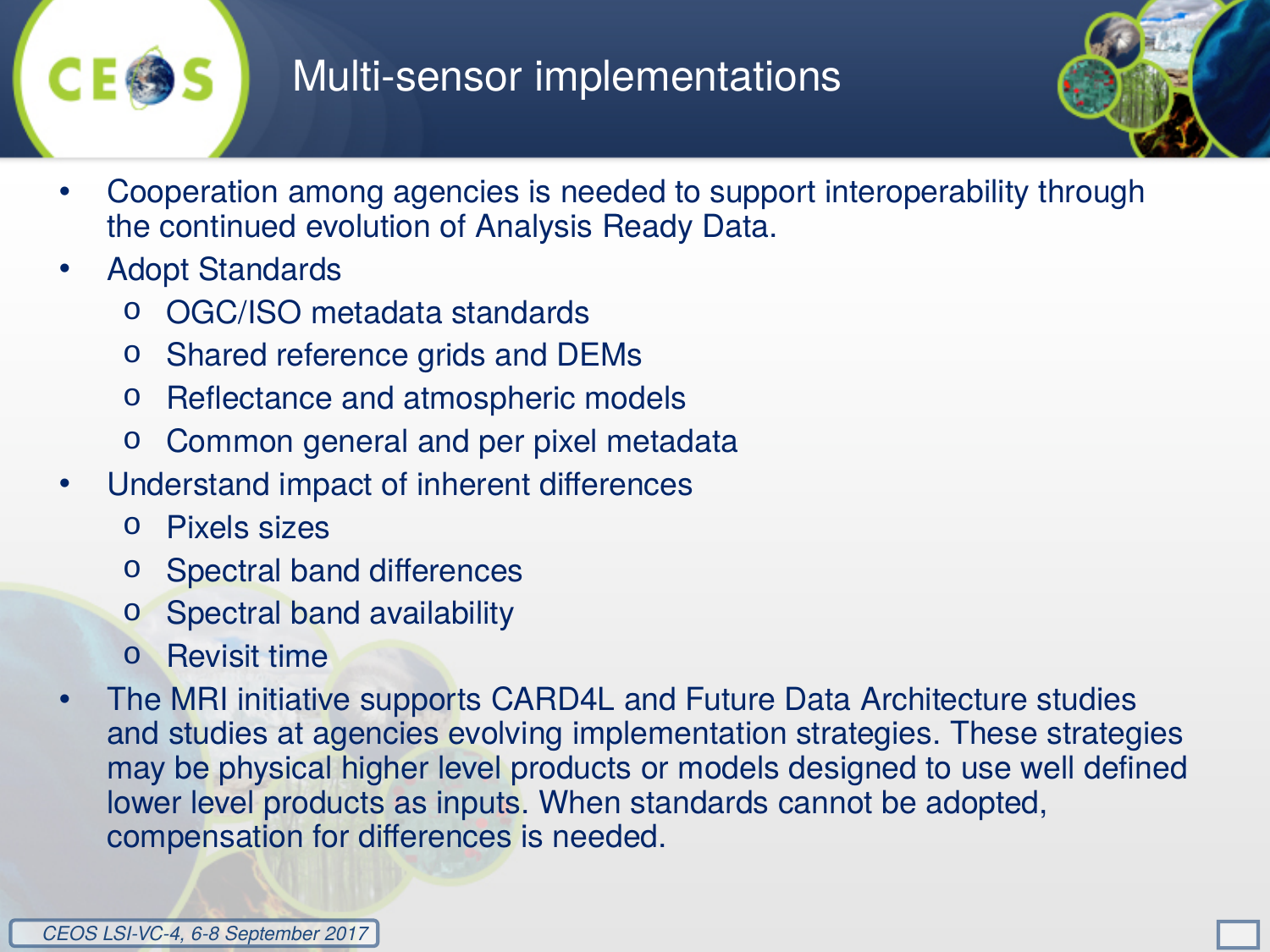

Multi-sensor implementations
Cooperation among agencies is needed to support interoperability through the continued evolution of Analysis Ready Data.
Adopt Standards
OGC/ISO metadata standards
Shared reference grids and DEMs
Reflectance and atmospheric models
Common general and per pixel metadata
Understand impact of inherent differences
Pixels sizes
Spectral band differences
Spectral band availability
Revisit time
The MRI initiative supports CARD4L and Future Data Architecture studies and studies at agencies evolving implementation strategies. These strategies may be physical higher level products or models designed to use well defined lower level products as inputs. When standards cannot be adopted, compensation for differences is needed.
12